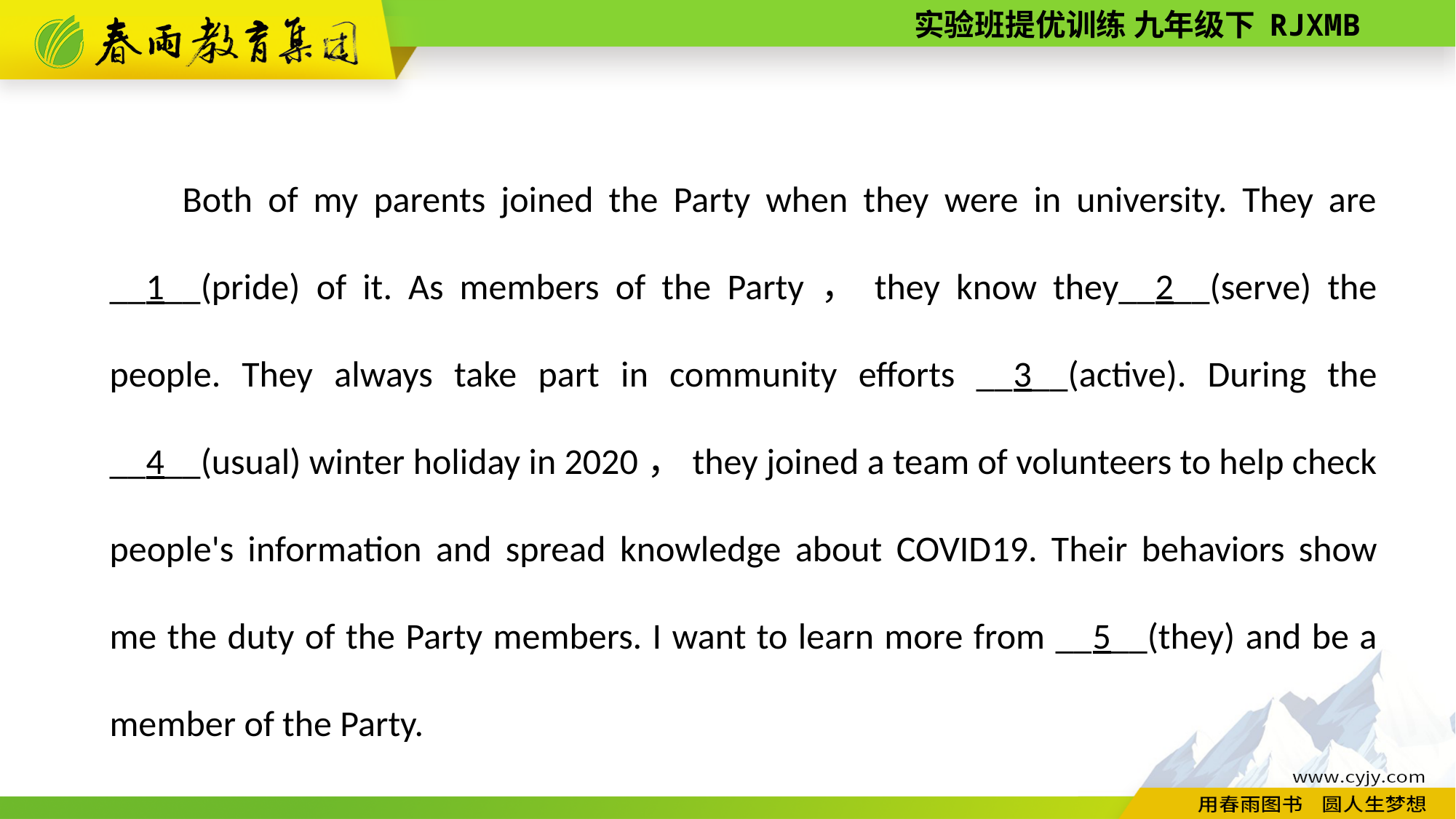

Both of my parents joined the Party when they were in university. They are __1__(pride) of it. As members of the Party，they know they__2__(serve) the people. They always take part in community efforts __3__(active). During the __4__(usual) winter holiday in 2020，they joined a team of volunteers to help check people's information and spread knowledge about COVID­19. Their behaviors show me the duty of the Party members. I want to learn more from __5__(they) and be a member of the Party.